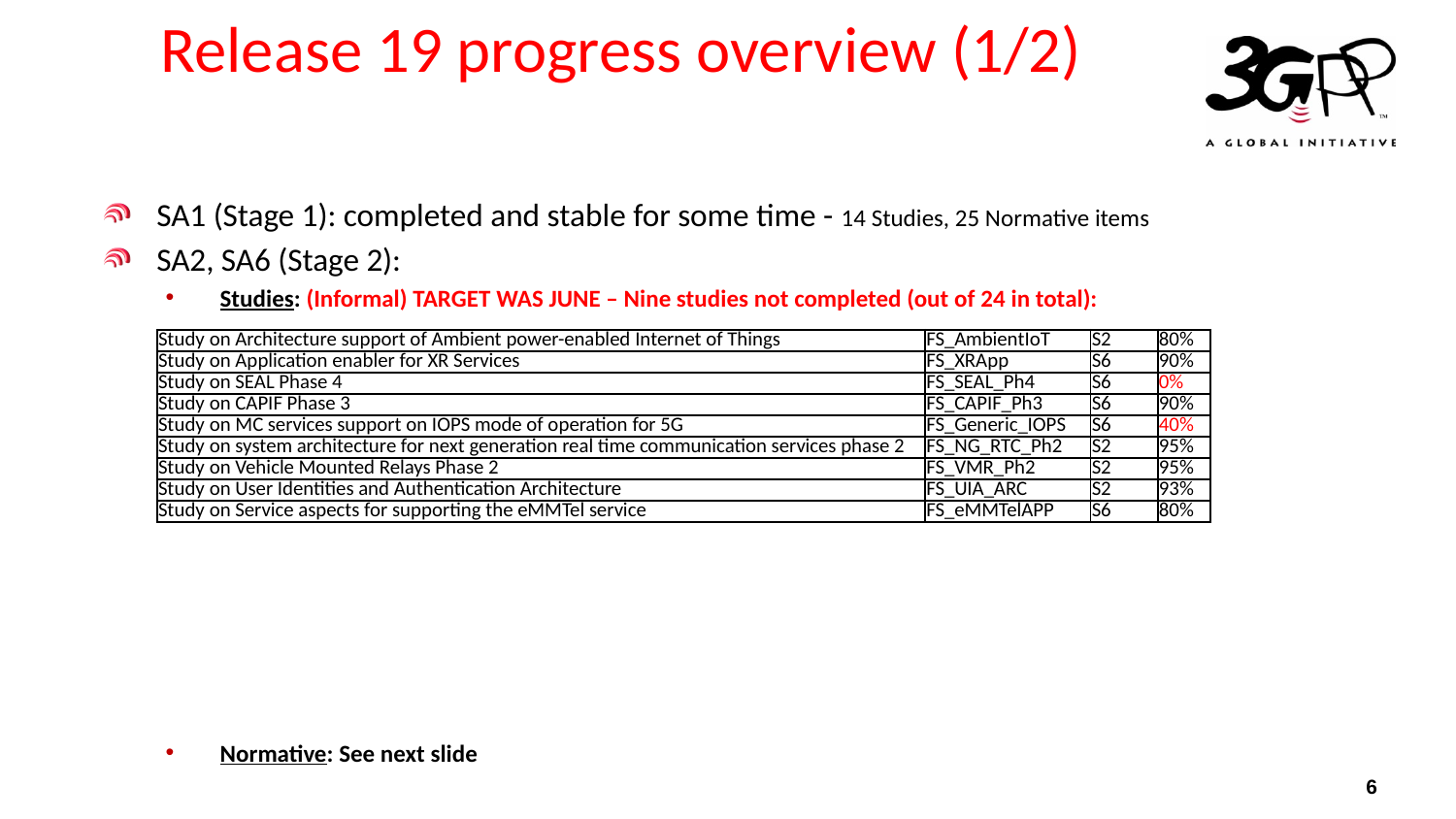

# Release 19 progress overview (1/2)
SA1 (Stage 1): completed and stable for some time - 14 Studies, 25 Normative items
SA2, SA6 (Stage 2):
Studies: (Informal) TARGET WAS JUNE – Nine studies not completed (out of 24 in total):

Normative: See next slide

| Study on Architecture support of Ambient power-enabled Internet of Things | FS\_AmbientIoT | S2 | 80% |
| --- | --- | --- | --- |
| Study on Application enabler for XR Services | FS\_XRApp | S6 | 90% |
| Study on SEAL Phase 4 | FS\_SEAL\_Ph4 | S6 | 0% |
| Study on CAPIF Phase 3 | FS\_CAPIF\_Ph3 | S6 | 90% |
| Study on MC services support on IOPS mode of operation for 5G | FS\_Generic\_IOPS | S6 | 40% |
| Study on system architecture for next generation real time communication services phase 2 | FS\_NG\_RTC\_Ph2 | S2 | 95% |
| Study on Vehicle Mounted Relays Phase 2 | FS\_VMR\_Ph2 | S2 | 95% |
| Study on User Identities and Authentication Architecture | FS\_UIA\_ARC | S2 | 93% |
| Study on Service aspects for supporting the eMMTel service | FS\_eMMTelAPP | S6 | 80% |